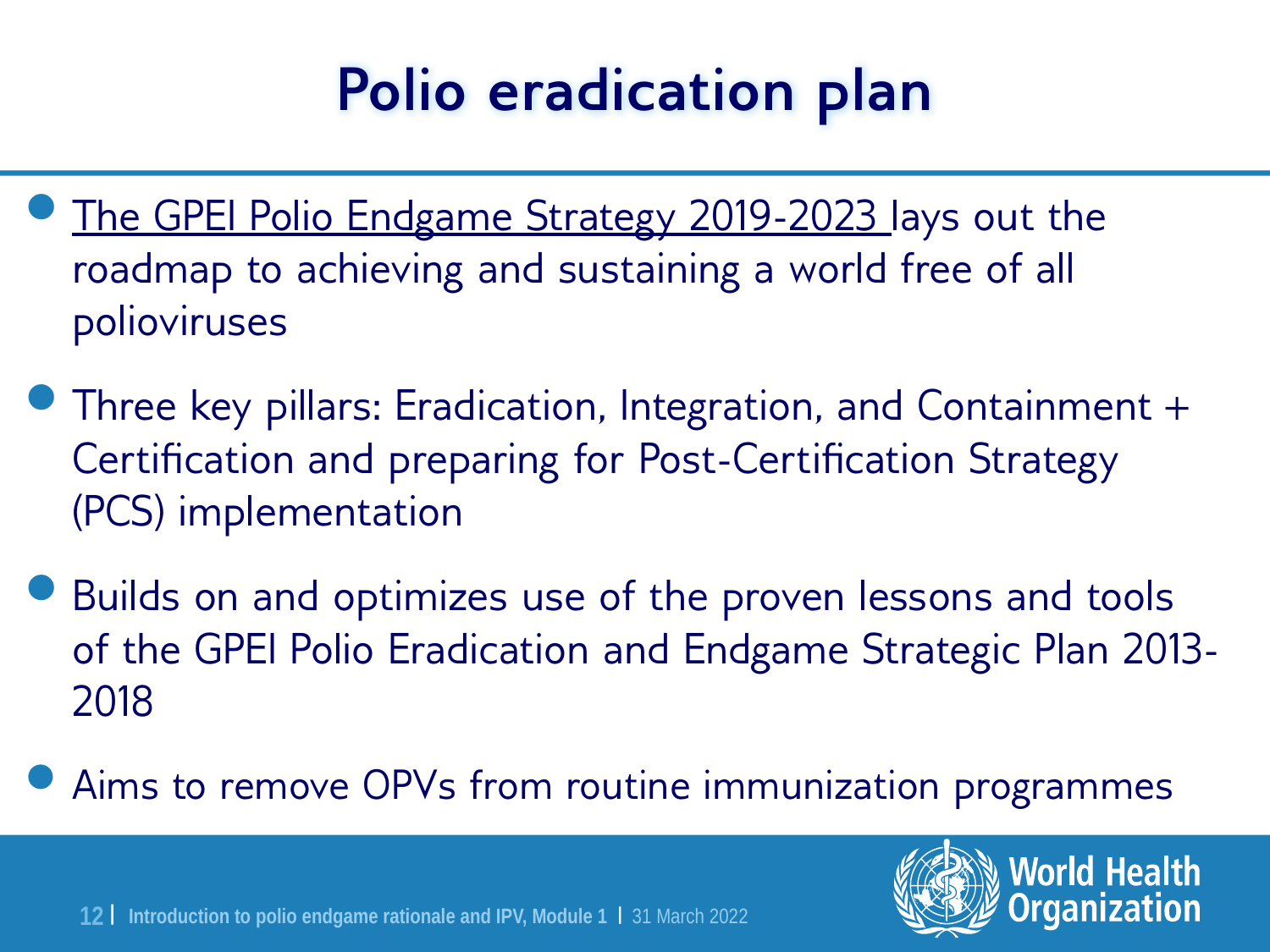

# Polio eradication plan
The GPEI Polio Endgame Strategy 2019-2023 lays out the roadmap to achieving and sustaining a world free of all polioviruses
Three key pillars: Eradication, Integration, and Containment + Certification and preparing for Post-Certification Strategy (PCS) implementation
Builds on and optimizes use of the proven lessons and tools of the GPEI Polio Eradication and Endgame Strategic Plan 2013-2018
Aims to remove OPVs from routine immunization programmes